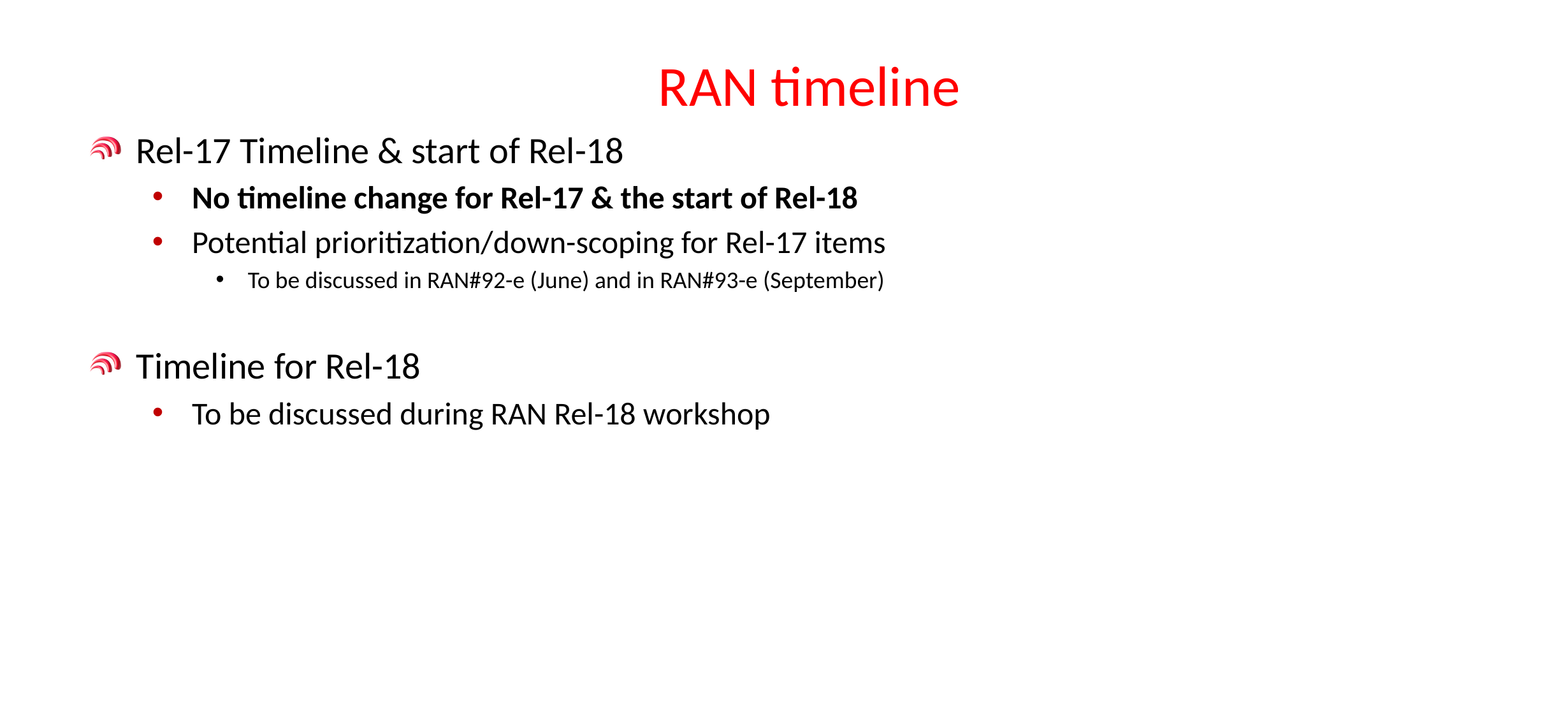

# RAN timeline
Rel-17 Timeline & start of Rel-18
No timeline change for Rel-17 & the start of Rel-18
Potential prioritization/down-scoping for Rel-17 items
To be discussed in RAN#92-e (June) and in RAN#93-e (September)

Timeline for Rel-18
To be discussed during RAN Rel-18 workshop